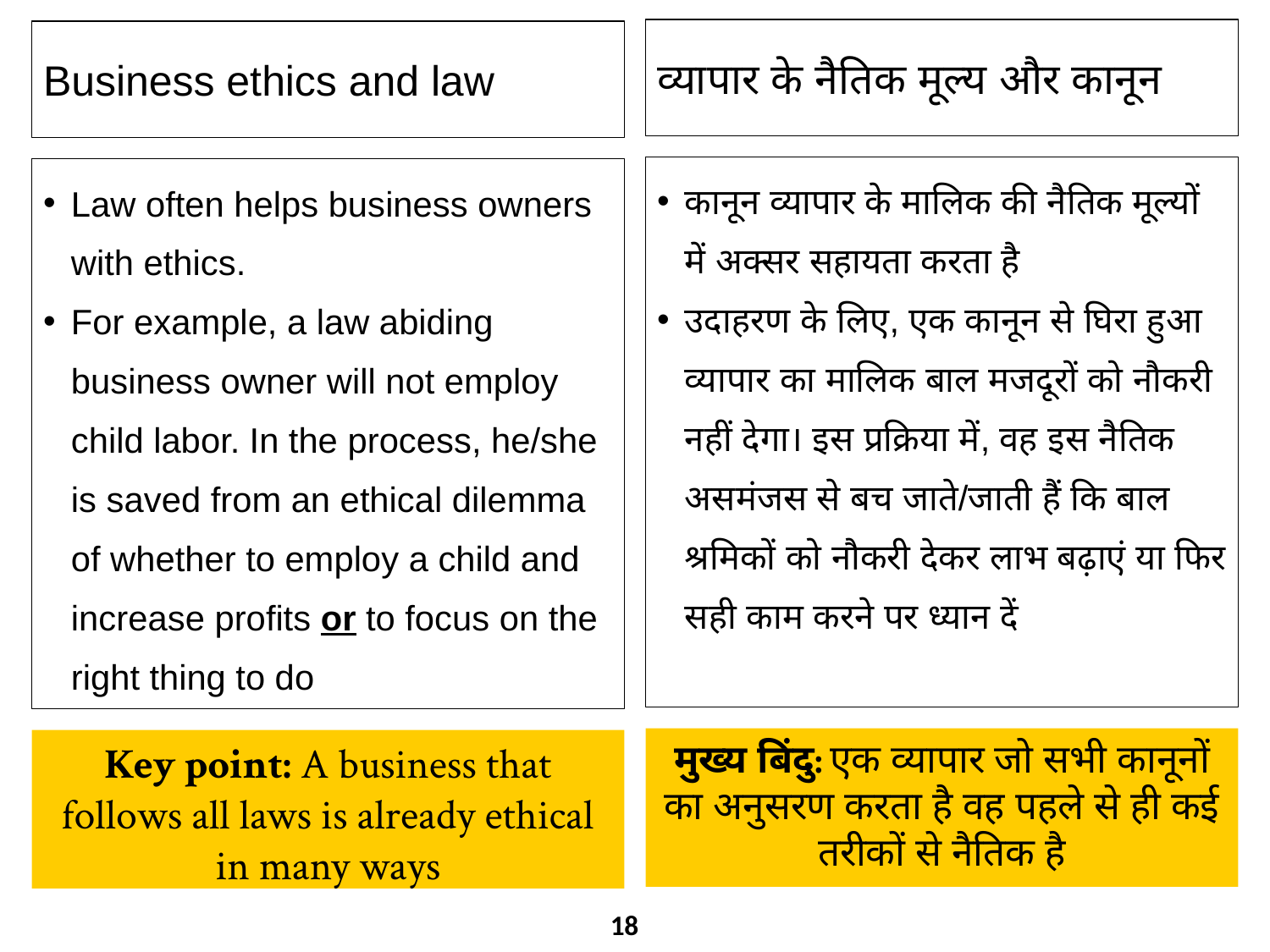

व्यापार के नैतिक मूल्य और कानून
Business ethics and law
कानून व्यापार के मालिक की नैतिक मूल्यों में अक्सर सहायता करता है
उदाहरण के लिए, एक कानून से घिरा हुआ व्यापार का मालिक बाल मजदूरों को नौकरी नहीं देगा। इस प्रक्रिया में, वह इस नैतिक असमंजस से बच जाते/जाती हैं कि बाल श्रमिकों को नौकरी देकर लाभ बढ़ाएं या फिर सही काम करने पर ध्यान दें
Law often helps business owners with ethics.
For example, a law abiding business owner will not employ child labor. In the process, he/she is saved from an ethical dilemma of whether to employ a child and increase profits or to focus on the right thing to do
मुख्य बिंदु: एक व्यापार जो सभी कानूनों का अनुसरण करता है वह पहले से ही कई तरीकों से नैतिक है
Key point: A business that follows all laws is already ethical in many ways
18